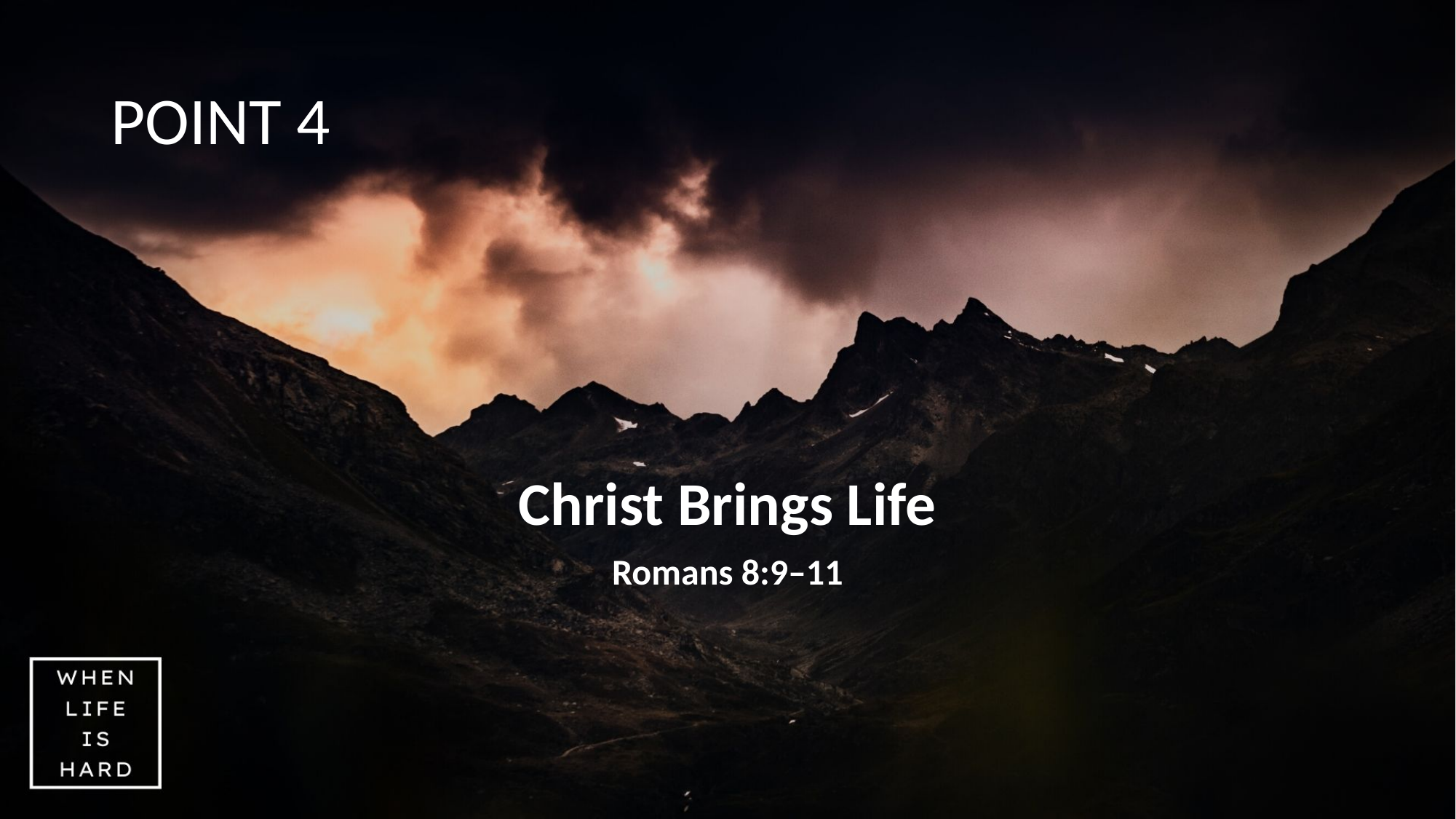

# POINT 4

Christ Brings Life
Romans 8:9–11